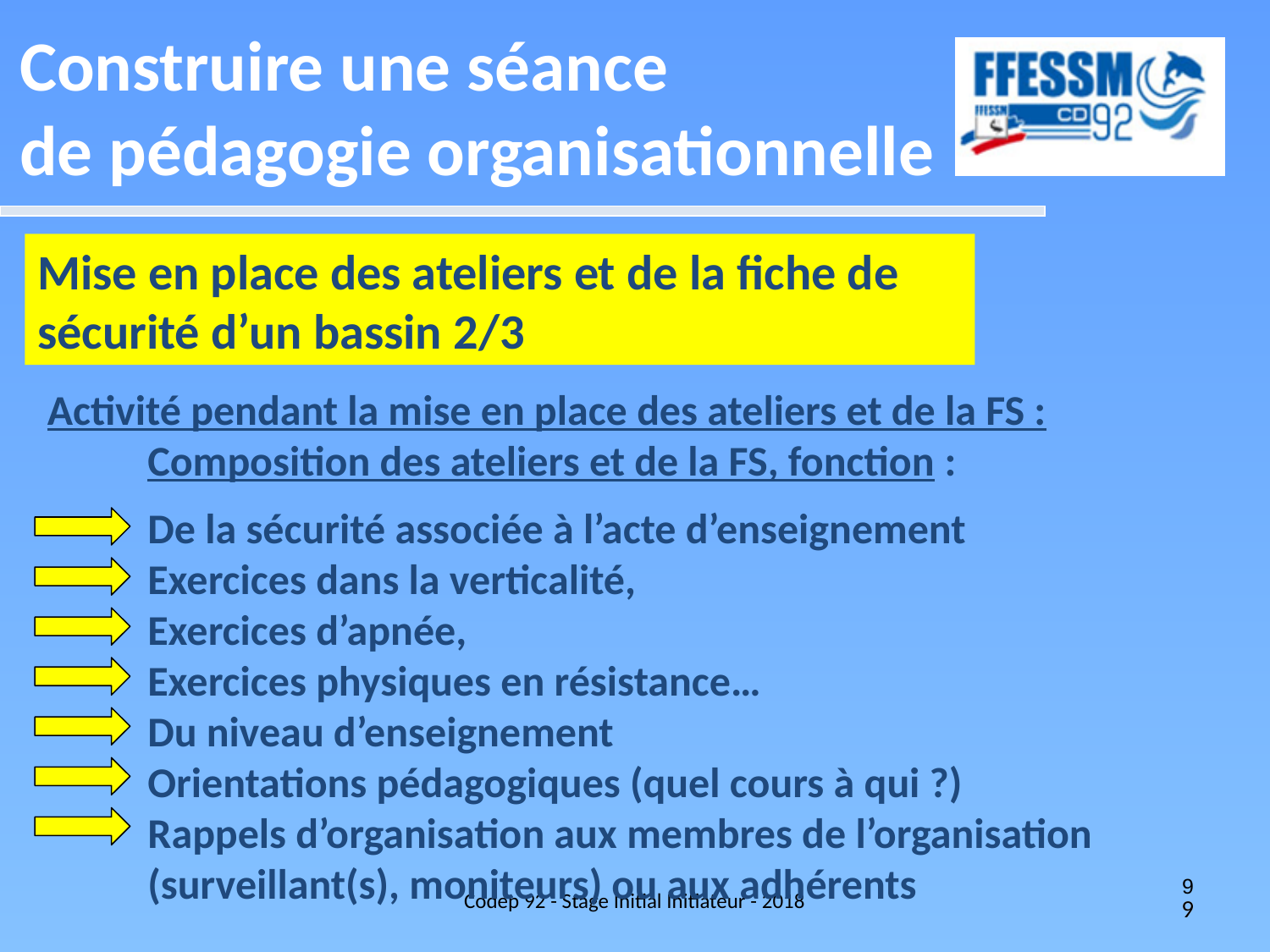

Construire une séance
de pédagogie organisationnelle
Mise en place des ateliers et de la fiche de
sécurité d’un bassin 2/3

Activité pendant la mise en place des ateliers et de la FS :
Composition des ateliers et de la FS, fonction :

De la sécurité associée à l’acte d’enseignement
Exercices dans la verticalité,
Exercices d’apnée,
Exercices physiques en résistance…
Du niveau d’enseignement
Orientations pédagogiques (quel cours à qui ?)
Rappels d’organisation aux membres de l’organisation
(surveillant(s), moniteurs) ou aux adhérents

Codep 92 - Stage Initial Initiateur - 2018
9
9
9